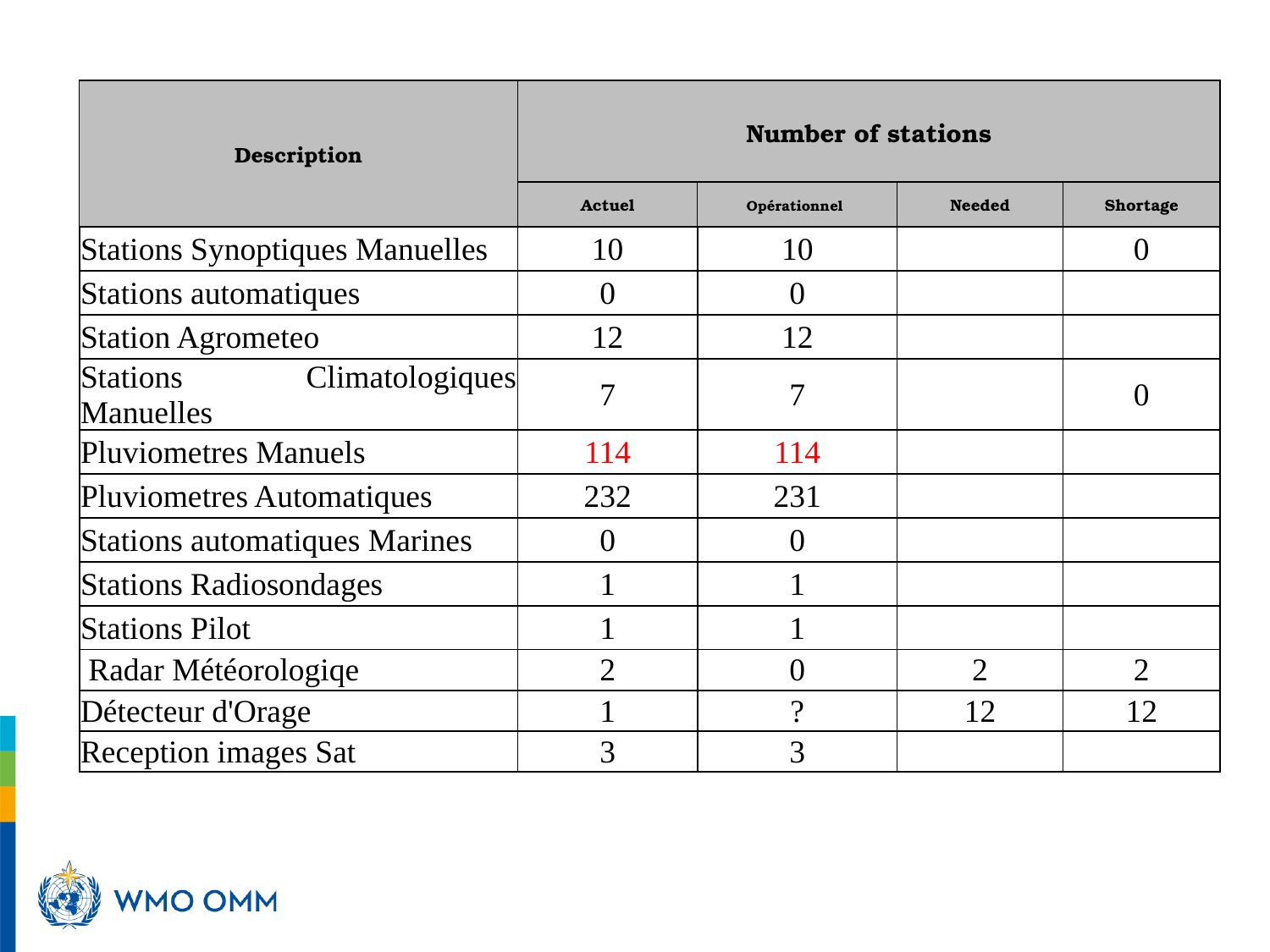

|  |  |  |  |  |
| --- | --- | --- | --- | --- |
| Description | Number of stations |  |  |  |
|  | Actuel | Opérationnel | Needed | Shortage |
| Stations Synoptiques Manuelles | 10 | 10 |  | 0 |
| Stations automatiques | 0 | 0 |  |  |
| Station Agrometeo | 12 | 12 |  |  |
| Stations Climatologiques Manuelles | 7 | 7 |  | 0 |
| Pluviometres Manuels | 114 | 114 |  |  |
| Pluviometres Automatiques | 232 | 231 |  |  |
| Stations automatiques Marines | 0 | 0 |  |  |
| Stations Radiosondages | 1 | 1 |  |  |
| Stations Pilot | 1 | 1 |  |  |
| Radar Météorologiqe | 2 | 0 | 2 | 2 |
| Détecteur d'Orage | 1 | ? | 12 | 12 |
| Reception images Sat | 3 | 3 |  |  |
|  |  |  |  |  |